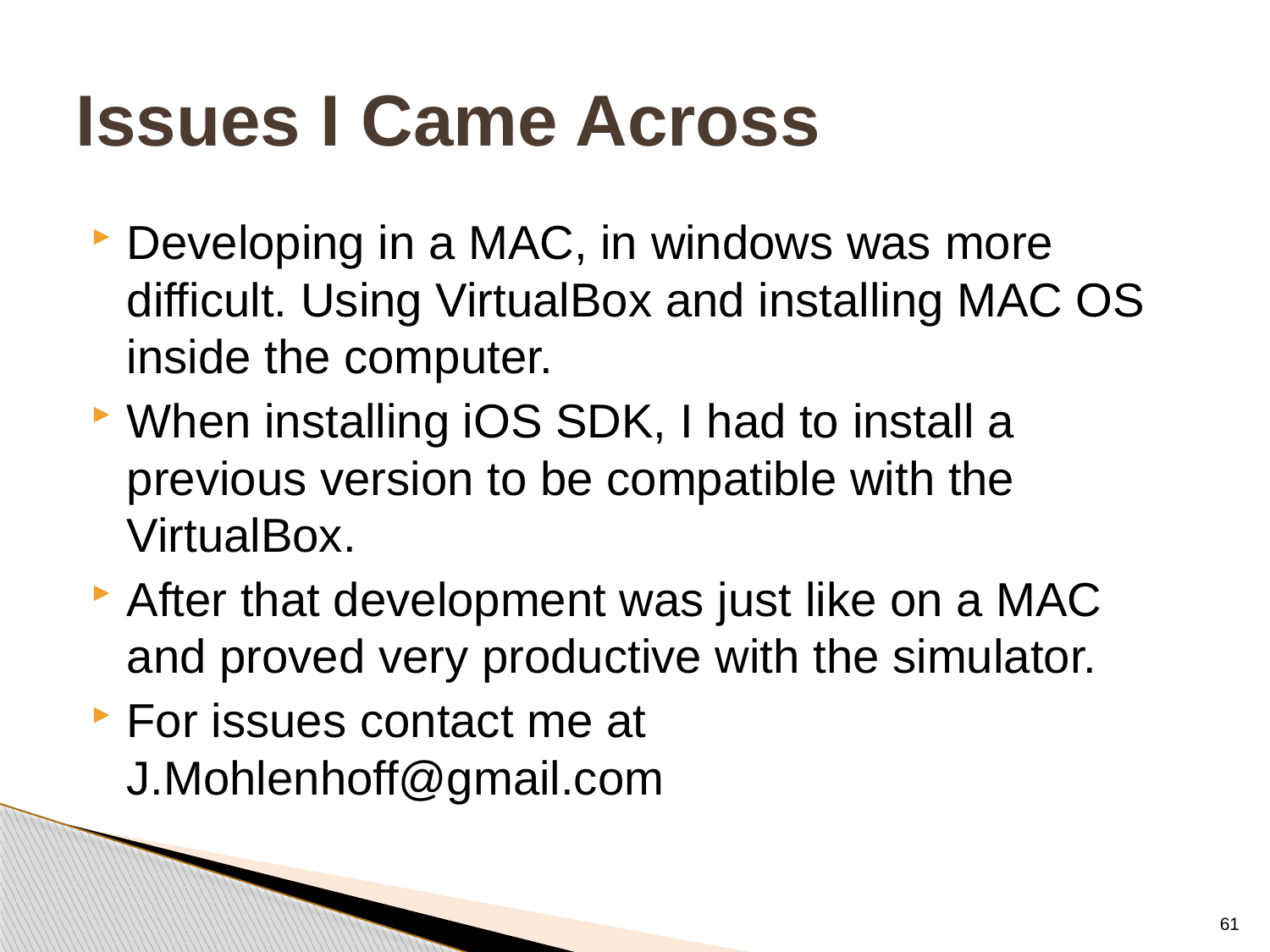

# Issues I Came Across
Developing in a MAC, in windows was more difficult. Using VirtualBox and installing MAC OS inside the computer.
When installing iOS SDK, I had to install a previous version to be compatible with the VirtualBox.
After that development was just like on a MAC and proved very productive with the simulator.
For issues contact me at J.Mohlenhoff@gmail.com
61